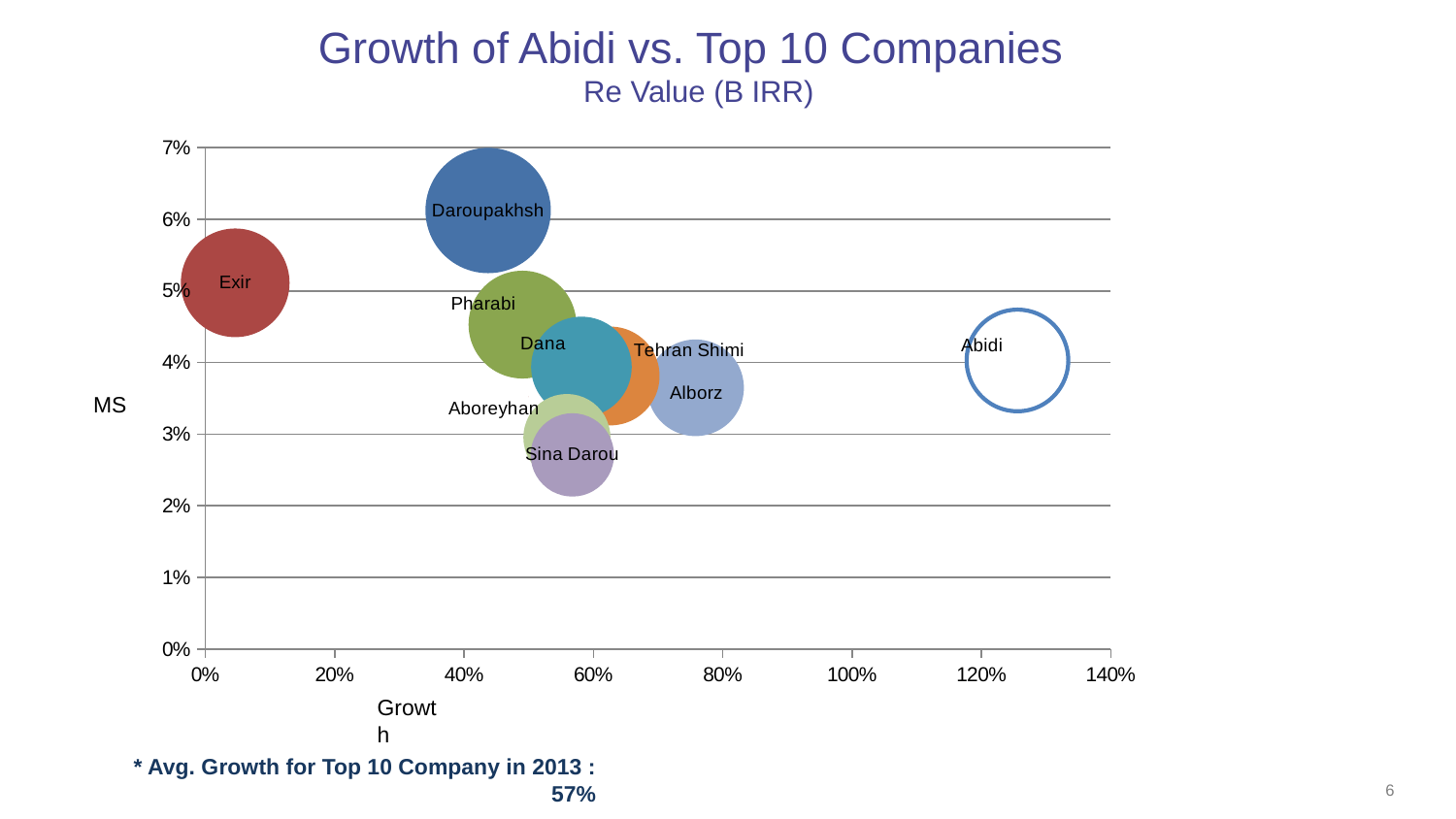

# Growth of Abidi vs. Top 10 Companies Re Value (B IRR)

### Chart

| Category | Daroupakhsh | Exir | Pharabi | Abidi | Alborz | Tehran Shimi | Jaber | Dana | Aboreyhan | Sina Darou |
|---|---|---|---|---|---|---|---|---|---|---|
MS
Growth
* Avg. Growth for Top 10 Company in 2013 : 57%